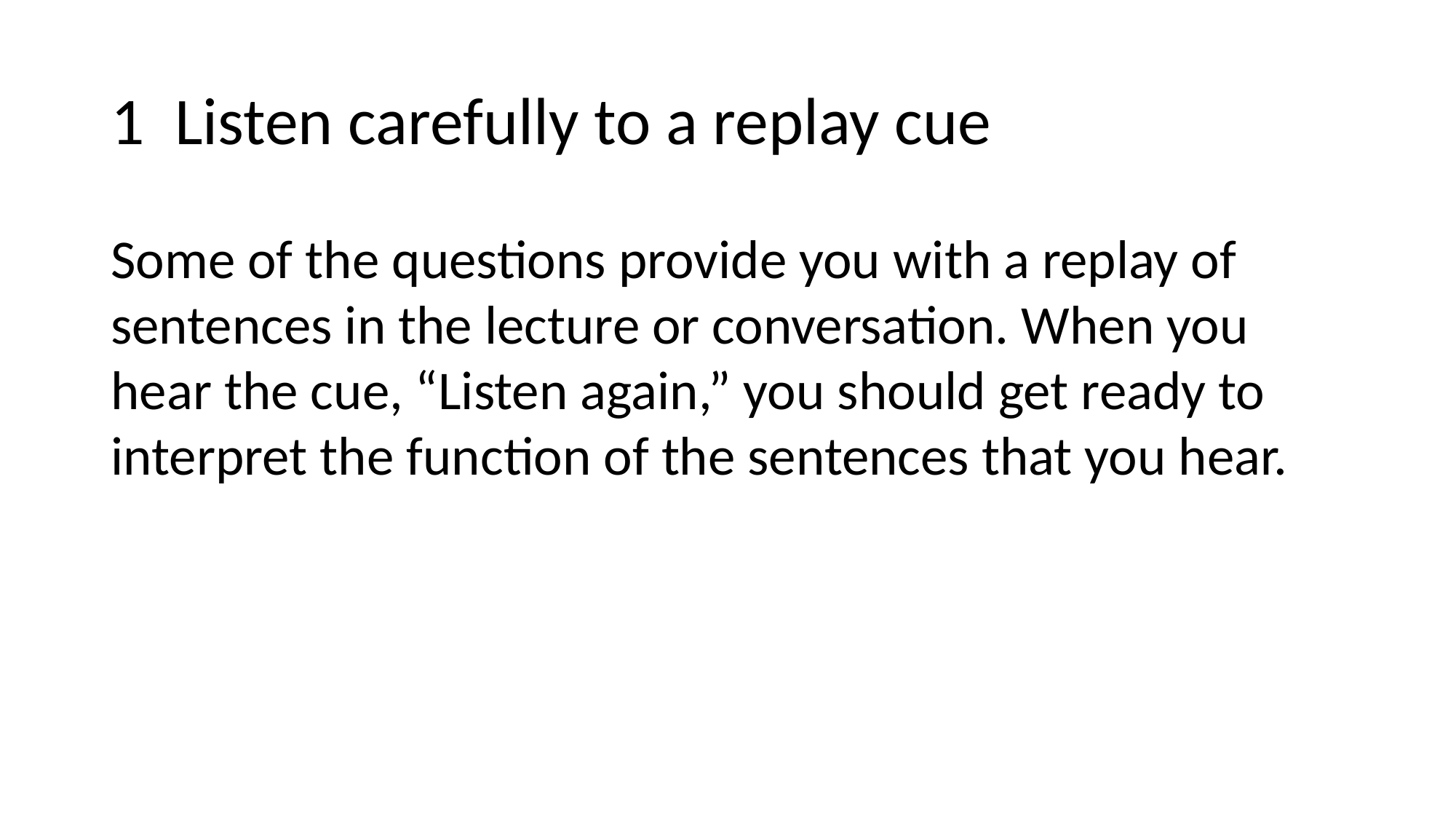

# 1  Listen carefully to a replay cue

Some of the questions provide you with a replay of sentences in the lecture or conversation. When you hear the cue, “Listen again,” you should get ready to interpret the function of the sentences that you hear.